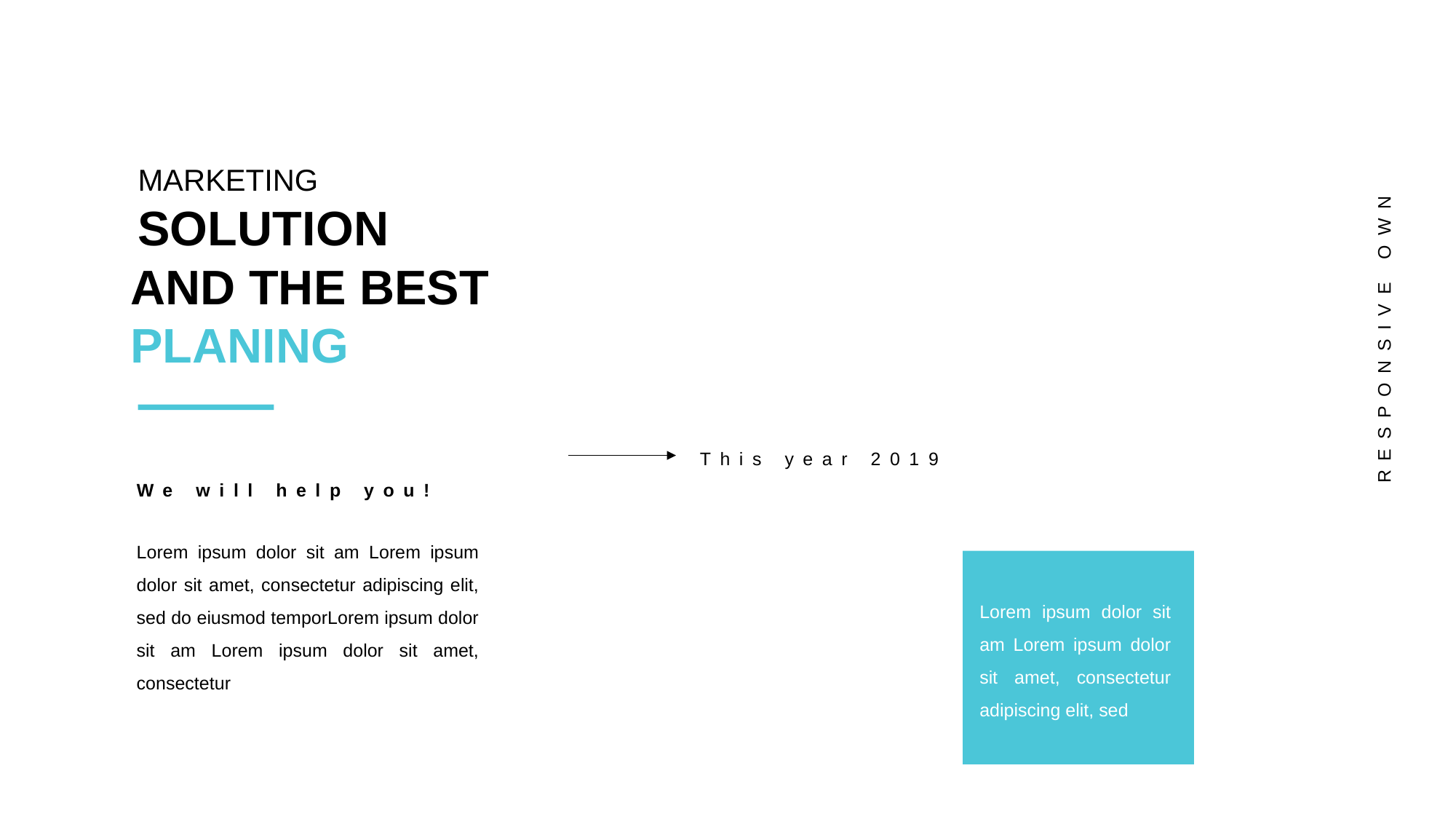

MARKETING
SOLUTION
AND THE BEST
PLANING
RESPONSIVE OWN

This year 2019
We will help you!
Lorem ipsum dolor sit am Lorem ipsum dolor sit amet, consectetur adipiscing elit, sed do eiusmod temporLorem ipsum dolor sit am Lorem ipsum dolor sit amet, consectetur

Lorem ipsum dolor sit am Lorem ipsum dolor sit amet, consectetur adipiscing elit, sed